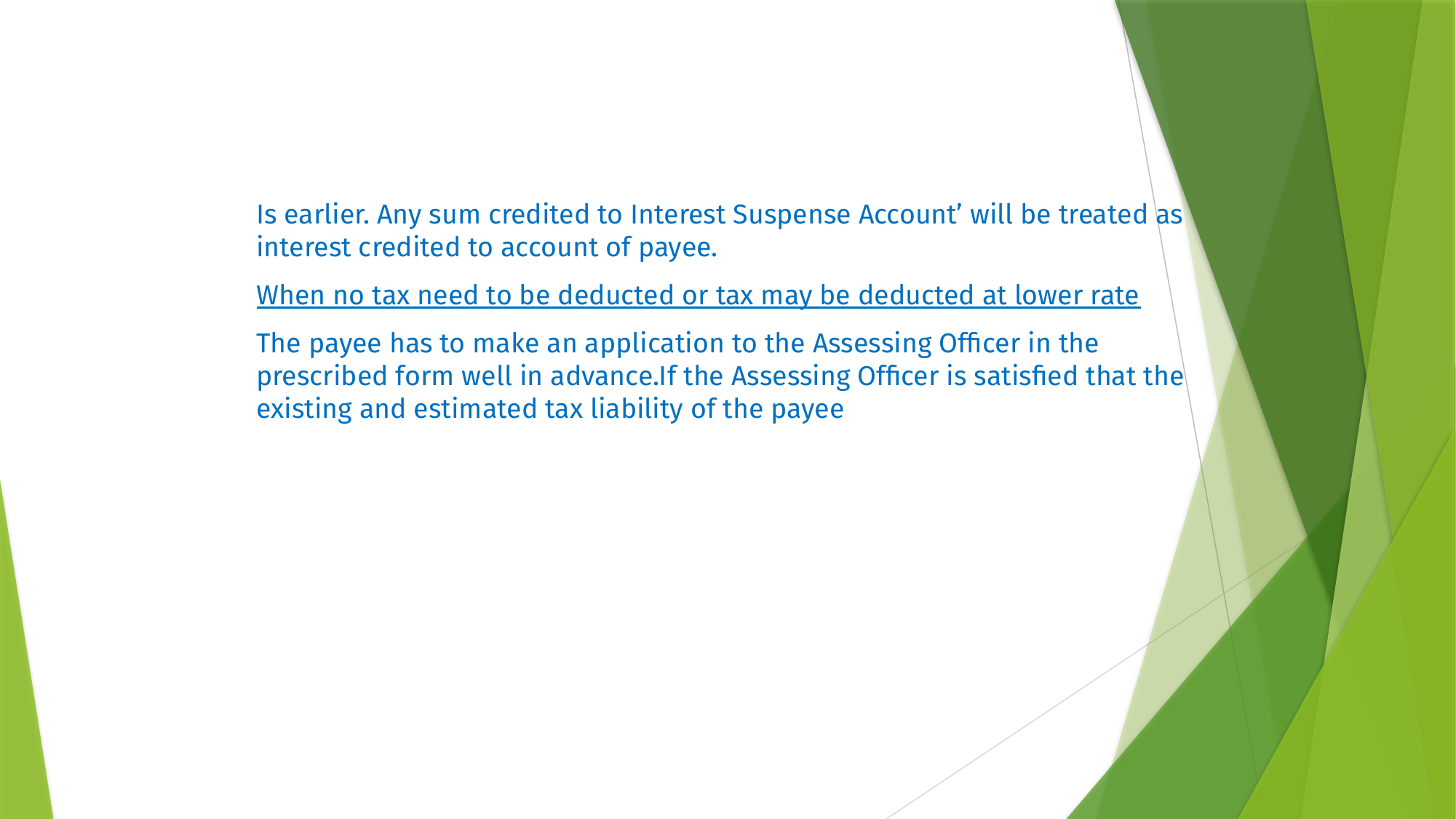

#
Is earlier. Any sum credited to Interest Suspense Account’ will be treated as interest credited to account of payee.
When no tax need to be deducted or tax may be deducted at lower rate
The payee has to make an application to the Assessing Officer in the prescribed form well in advance.If the Assessing Officer is satisfied that the existing and estimated tax liability of the payee